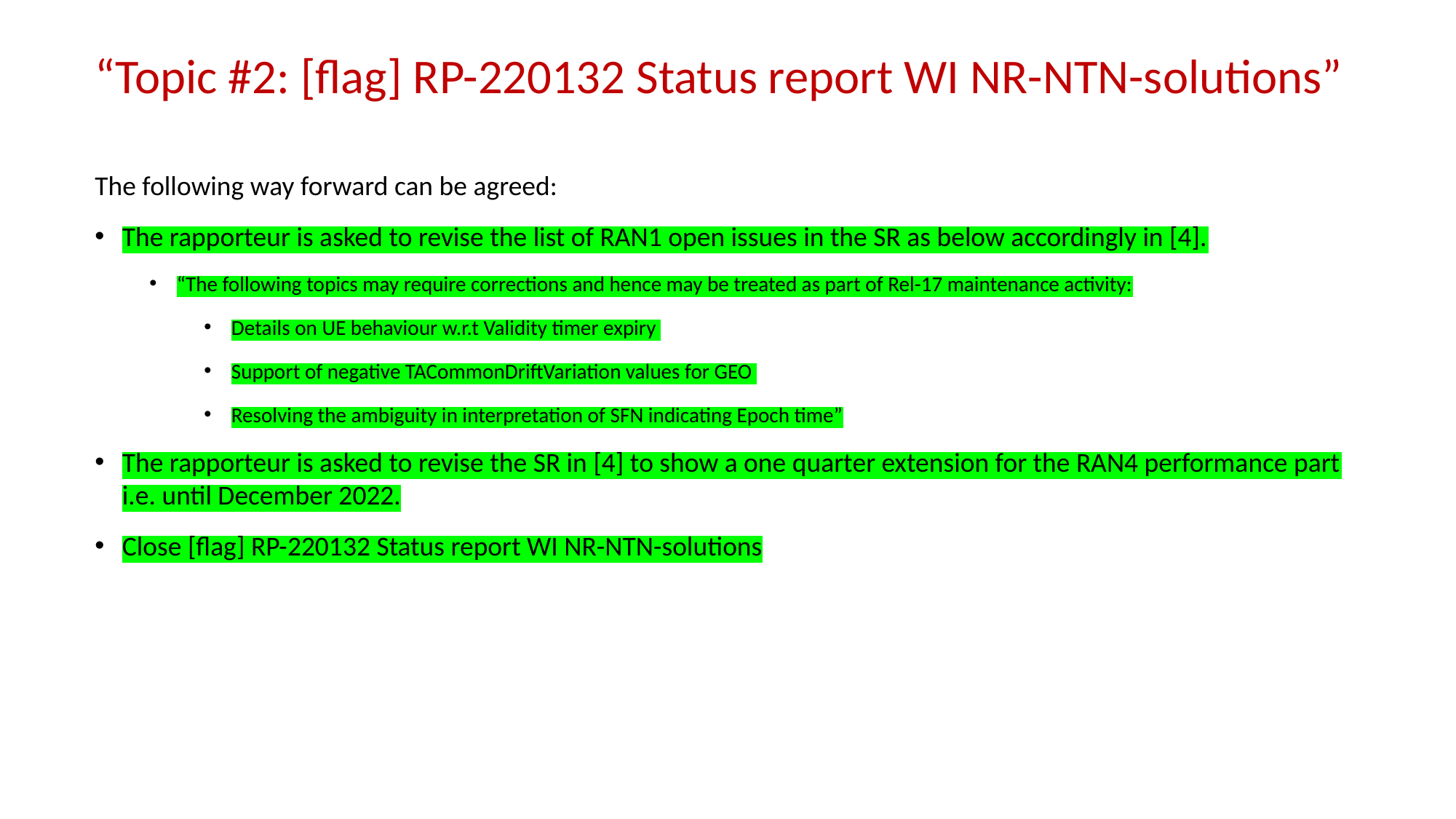

# “Topic #2: [flag] RP-220132 Status report WI NR-NTN-solutions”
The following way forward can be agreed:
The rapporteur is asked to revise the list of RAN1 open issues in the SR as below accordingly in [4].
“The following topics may require corrections and hence may be treated as part of Rel-17 maintenance activity:
Details on UE behaviour w.r.t Validity timer expiry
Support of negative TACommonDriftVariation values for GEO
Resolving the ambiguity in interpretation of SFN indicating Epoch time”
The rapporteur is asked to revise the SR in [4] to show a one quarter extension for the RAN4 performance part i.e. until December 2022.
Close [flag] RP-220132 Status report WI NR-NTN-solutions